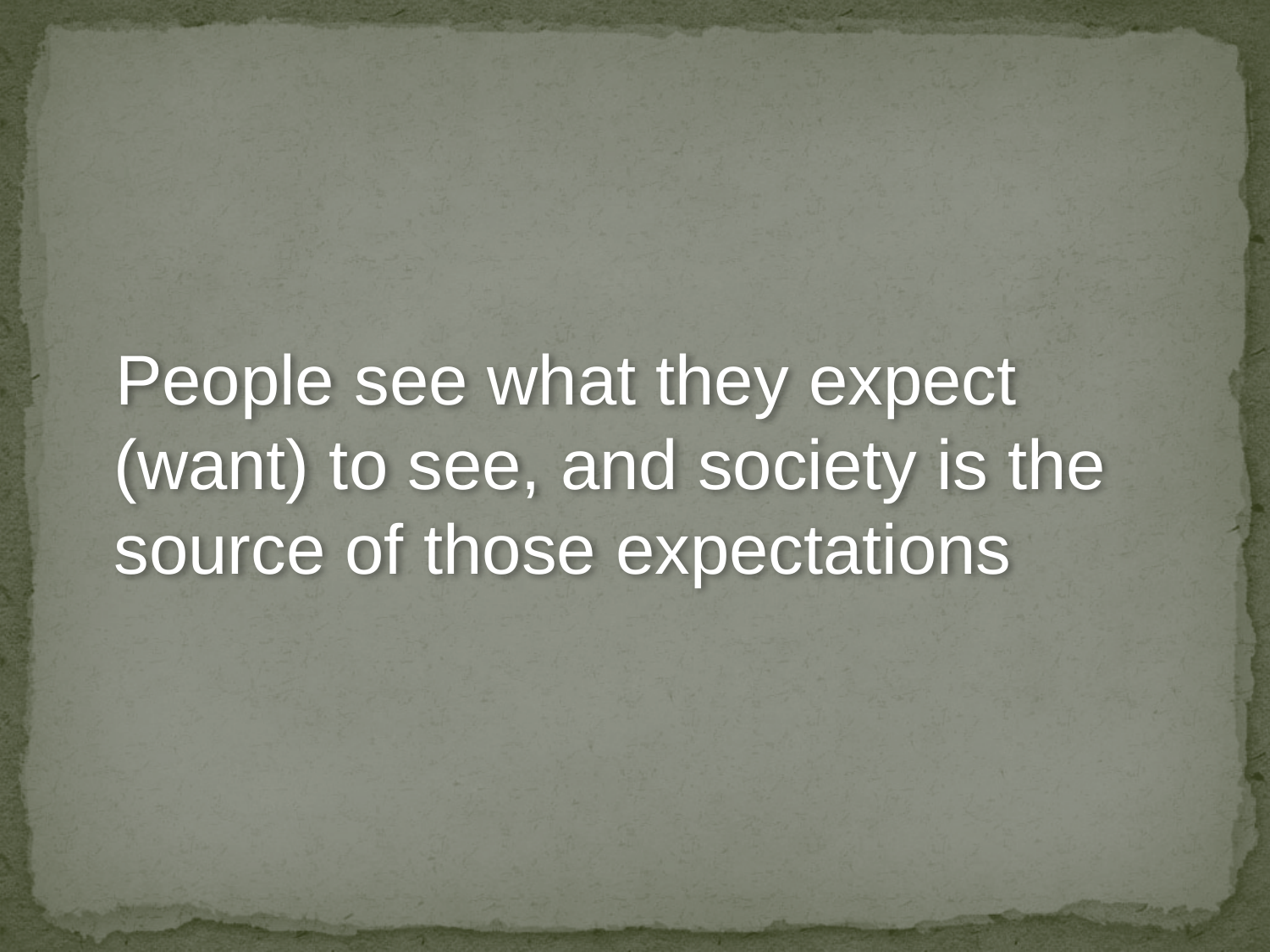

#
  People see what they expect (want) to see, and society is the source of those expectations